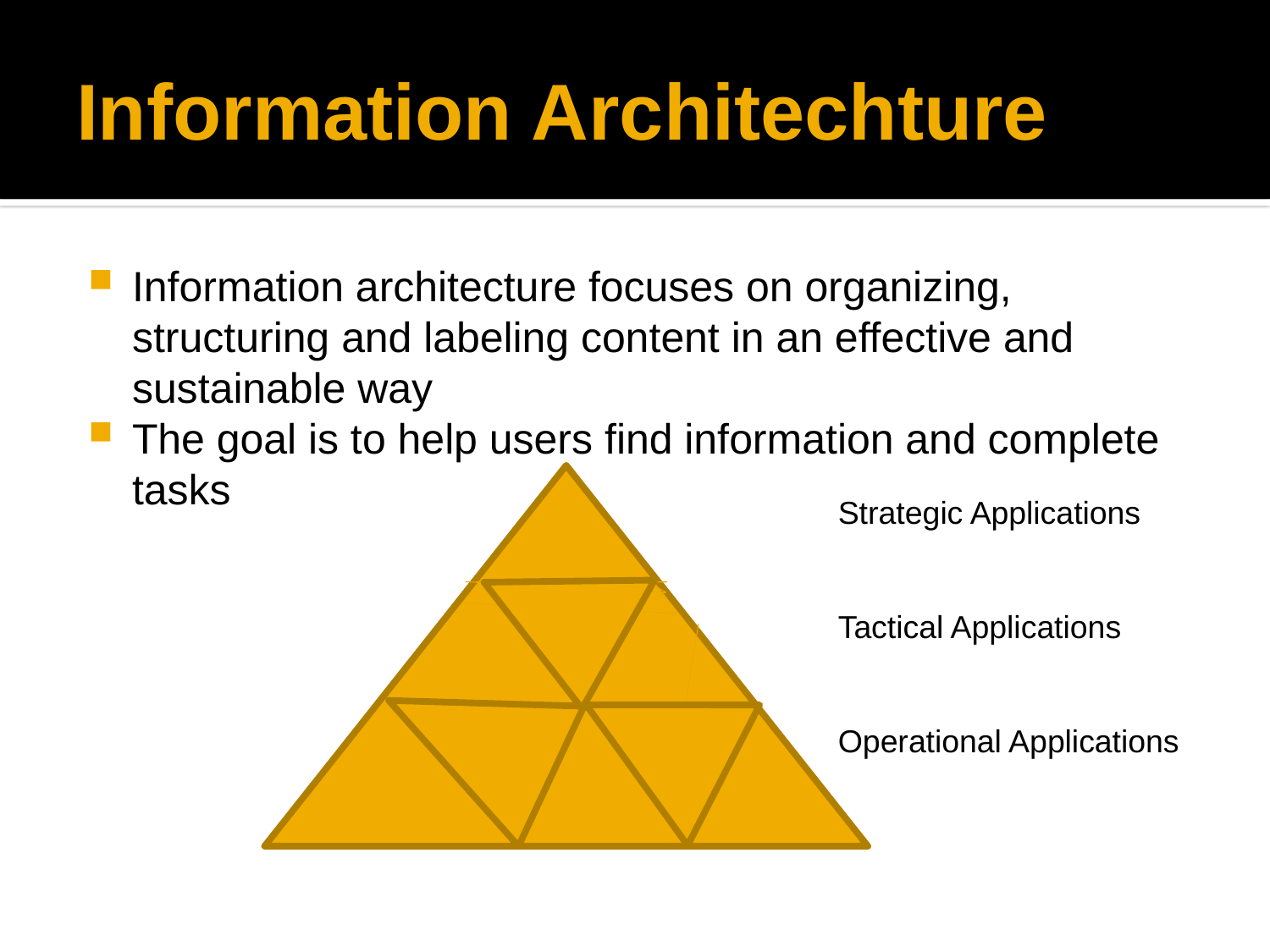

# Information Architechture
Information architecture focuses on organizing, structuring and labeling content in an effective and sustainable way
The goal is to help users find information and complete tasks

Strategic Applications

Tactical Applications

Operational Applications